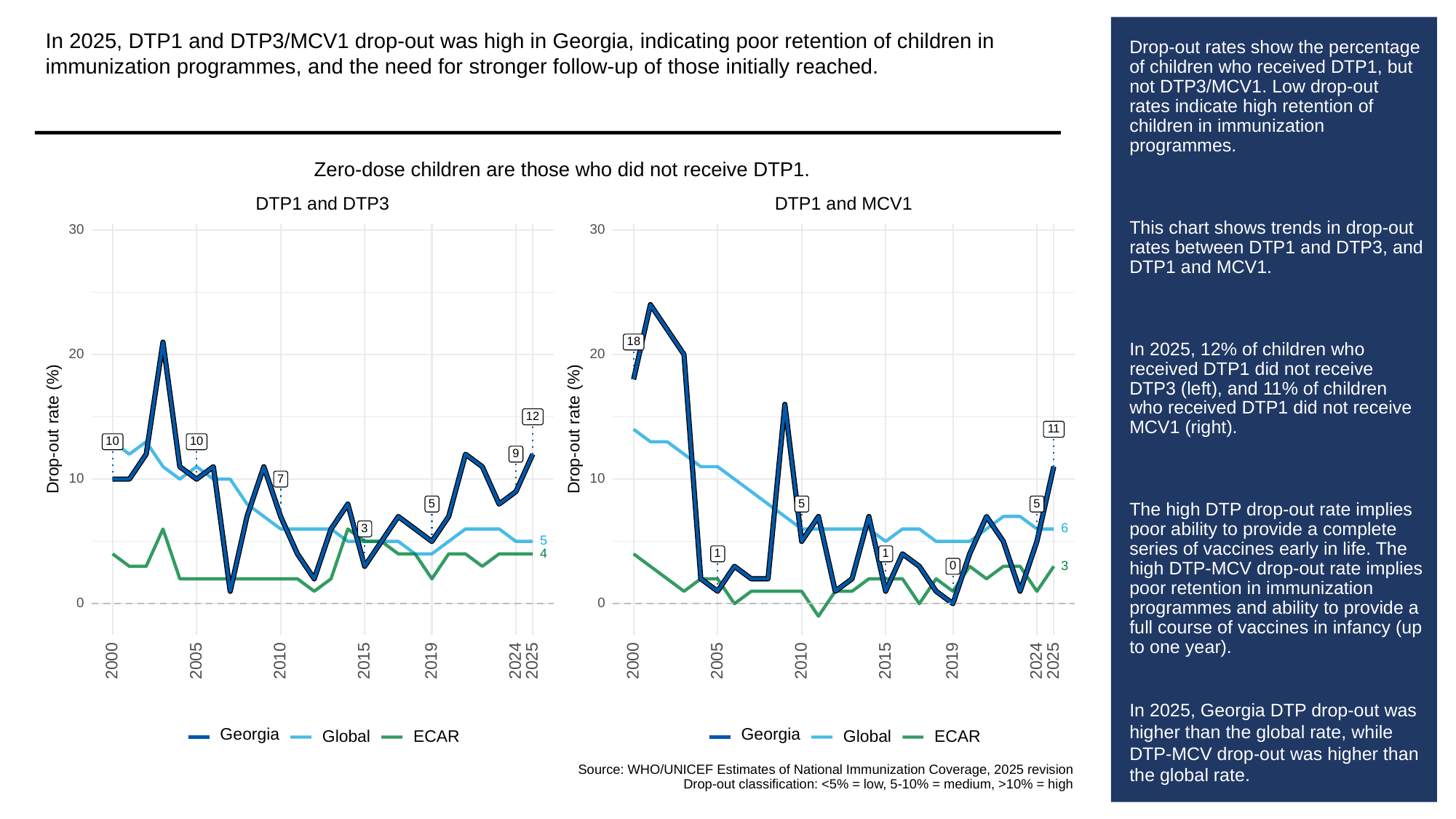

In 2025, DTP1 and DTP3/MCV1 drop-out was high in Georgia, indicating poor retention of children in immunization programmes, and the need for stronger follow-up of those initially reached.
# Drop-out rates show the percentage of children who received DTP1, but not DTP3/MCV1. Low drop-out rates indicate high retention of children in immunization programmes.

This chart shows trends in drop-out rates between DTP1 and DTP3, and DTP1 and MCV1.

In 2025, 12% of children who received DTP1 did not receive DTP3 (left), and 11% of children who received DTP1 did not receive MCV1 (right).

The high DTP drop-out rate implies poor ability to provide a complete series of vaccines early in life. The high DTP-MCV drop-out rate implies poor retention in immunization programmes and ability to provide a full course of vaccines in infancy (up to one year).

In 2025, Georgia DTP drop-out was higher than the global rate, while DTP-MCV drop-out was higher than the global rate.

Zero-dose children are those who did not receive DTP1.
DTP1 and MCV1
DTP1 and DTP3

30
30

18

20
20

12

Drop-out rate (%)
Drop-out rate (%)
11

10
10

9

10
10
7

5
5
5

6
3

5

4
1
1

3
0

0
0

2000
2005
2010
2015
2019
2024
2025
2000
2005
2010
2015
2019
2024
2025
Georgia
Georgia
Global
ECAR
Global
ECAR

Source: WHO/UNICEF Estimates of National Immunization Coverage, 2025 revision
Drop-out classification: <5% = low, 5-10% = medium, >10% = high